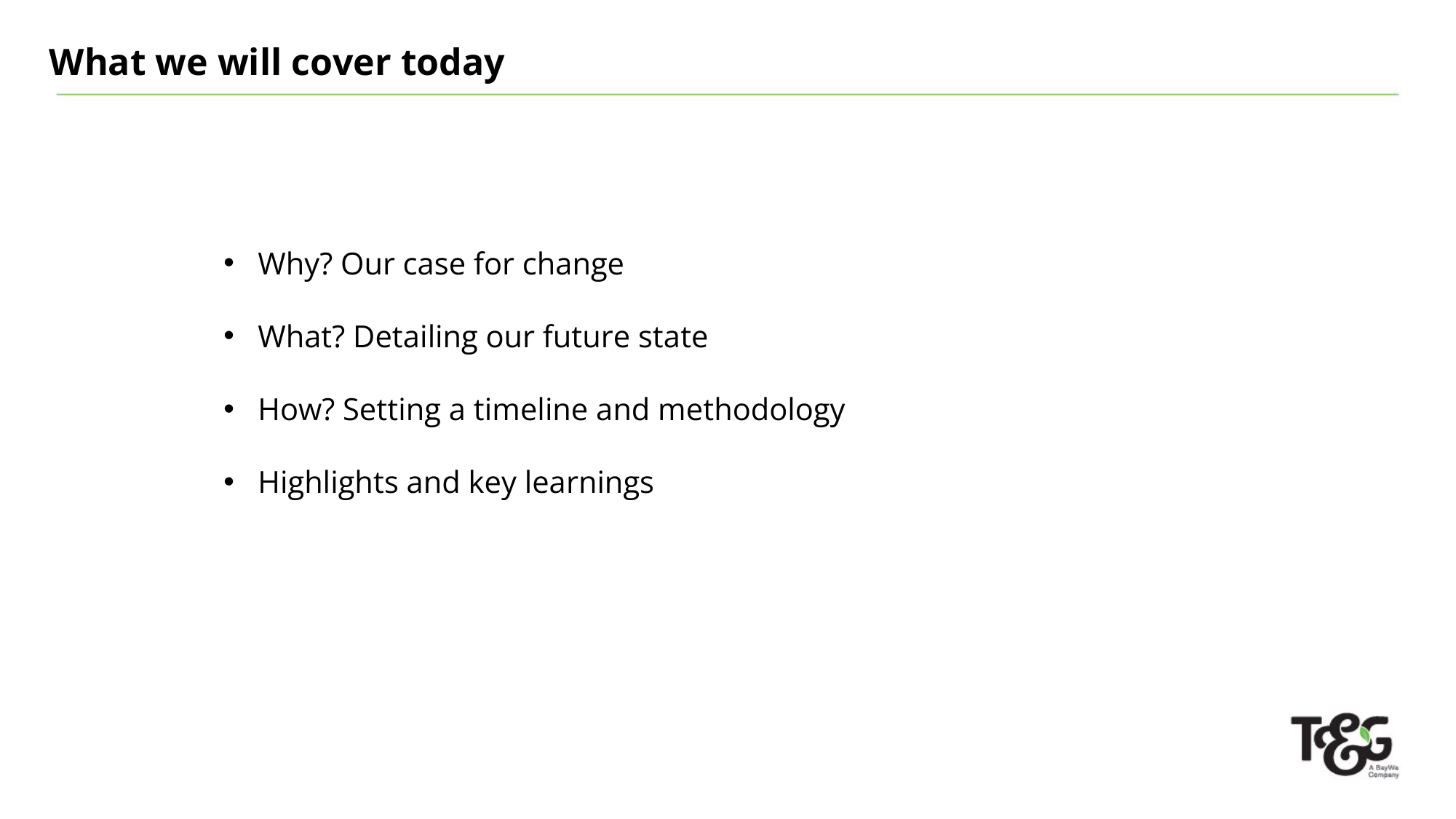

What we will cover today
Why? Our case for change

What? Detailing our future state

How? Setting a timeline and methodology

Highlights and key learnings